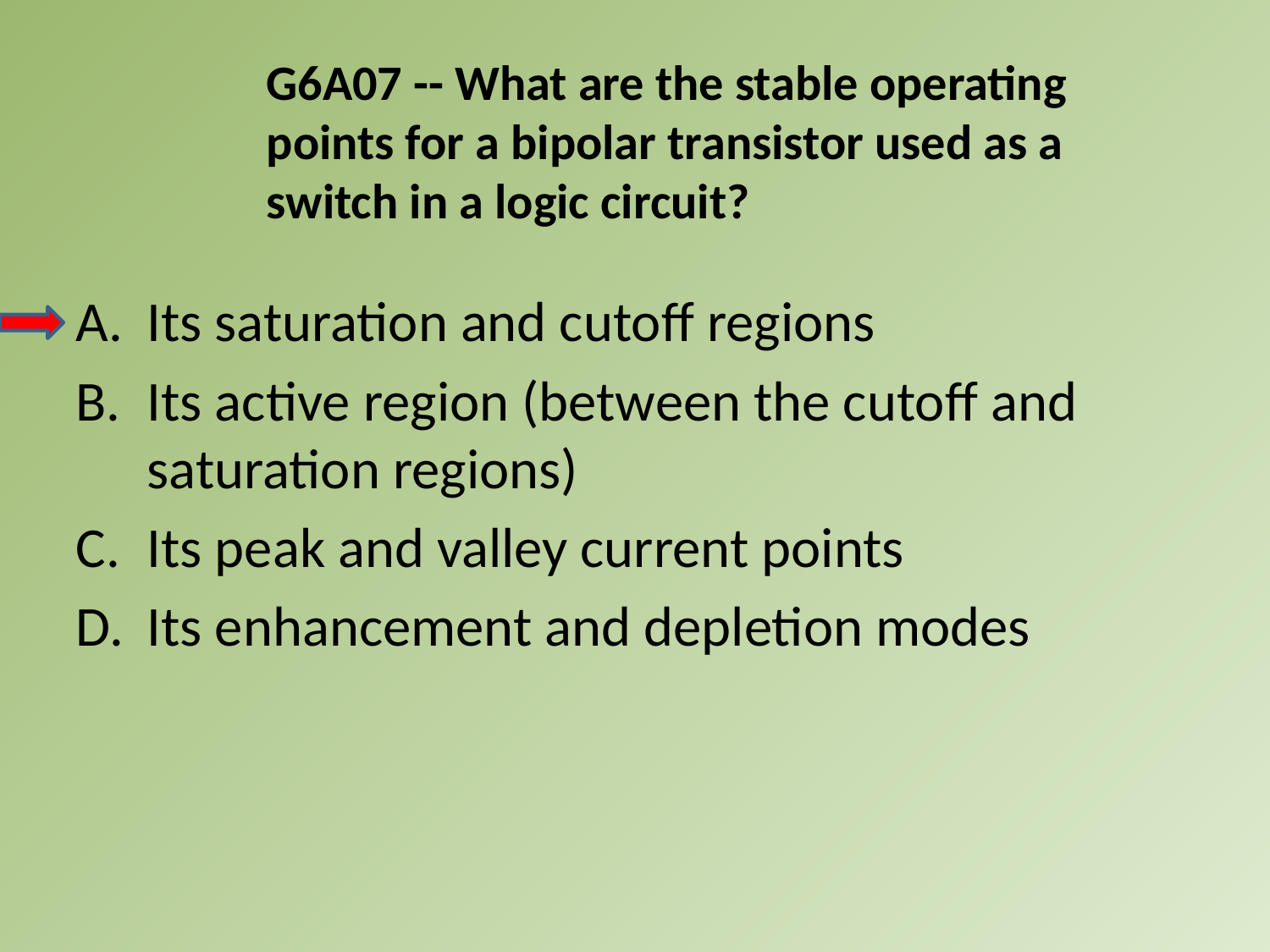

G6A07 -- What are the stable operating points for a bipolar transistor used as a switch in a logic circuit?
A.	Its saturation and cutoff regions
B.	Its active region (between the cutoff and saturation regions)
C.	Its peak and valley current points
D.	Its enhancement and depletion modes